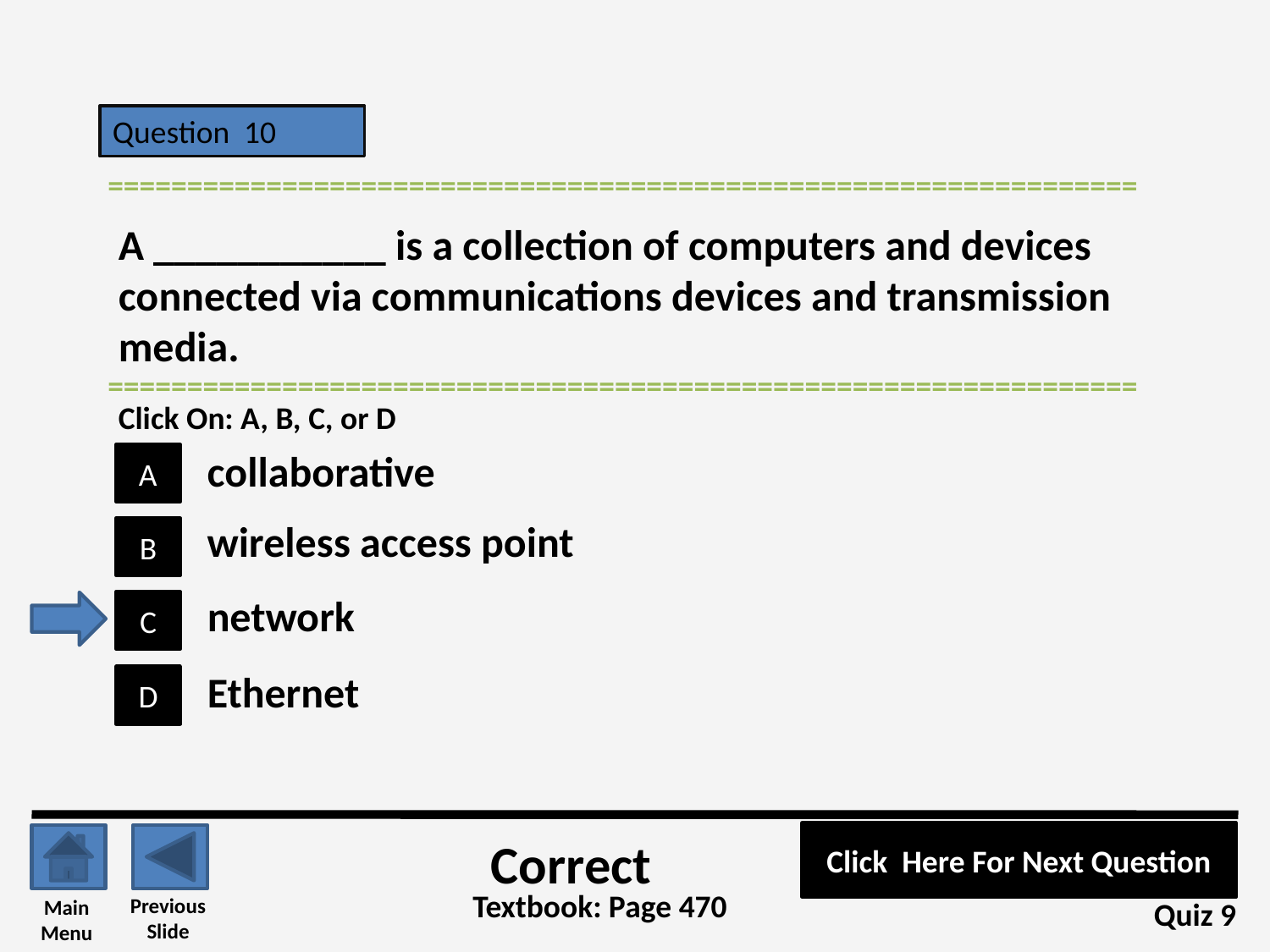

Question  10
=================================================================
A ___________ is a collection of computers and devices connected via communications devices and transmission media.
=================================================================
Click On: A, B, C, or D
collaborative
A

wireless access point
B

network
C

Ethernet
D
Click  Here For Next Question

Correct
Textbook: Page 470
Previous
Slide
Main
Menu
Quiz 9